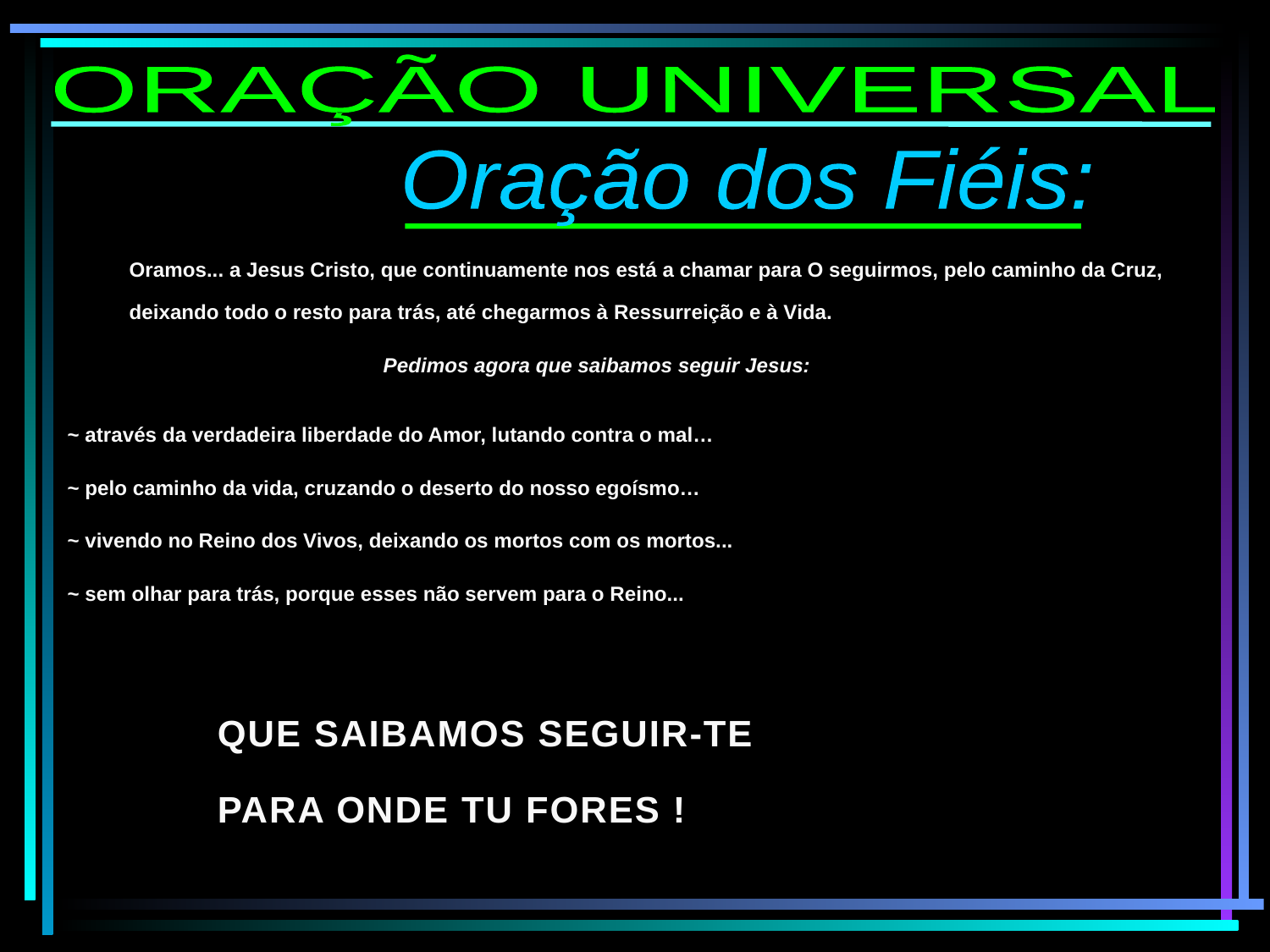

ORAÇÃO UNIVERSAL

Oração dos Fiéis:

Oramos... a Jesus Cristo, que continuamente nos está a chamar para O seguirmos, pelo caminho da Cruz, deixando todo o resto para trás, até chegarmos à Ressurreição e à Vida.
		Pedimos agora que saibamos seguir Jesus:

~ através da verdadeira liberdade do Amor, lutando contra o mal…
~ pelo caminho da vida, cruzando o deserto do nosso egoísmo…
~ vivendo no Reino dos Vivos, deixando os mortos com os mortos...
~ sem olhar para trás, porque esses não servem para o Reino...
Que saibamos seguir-te
Para onde tu fores !